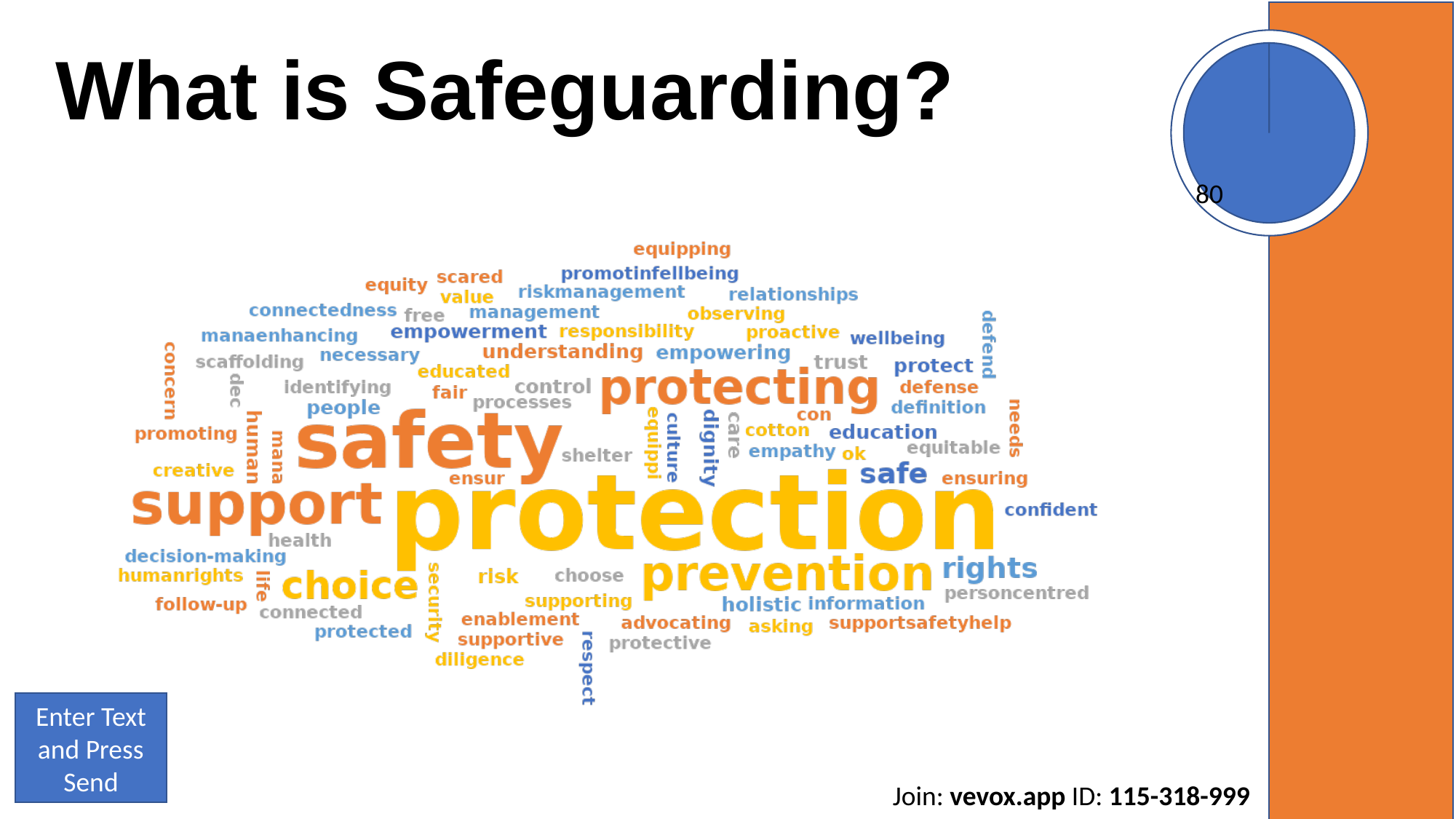

# What is Safeguarding?
80

Enter Text and Press Send
Join: vevox.app ID: 115-318-999
Vote Trigger